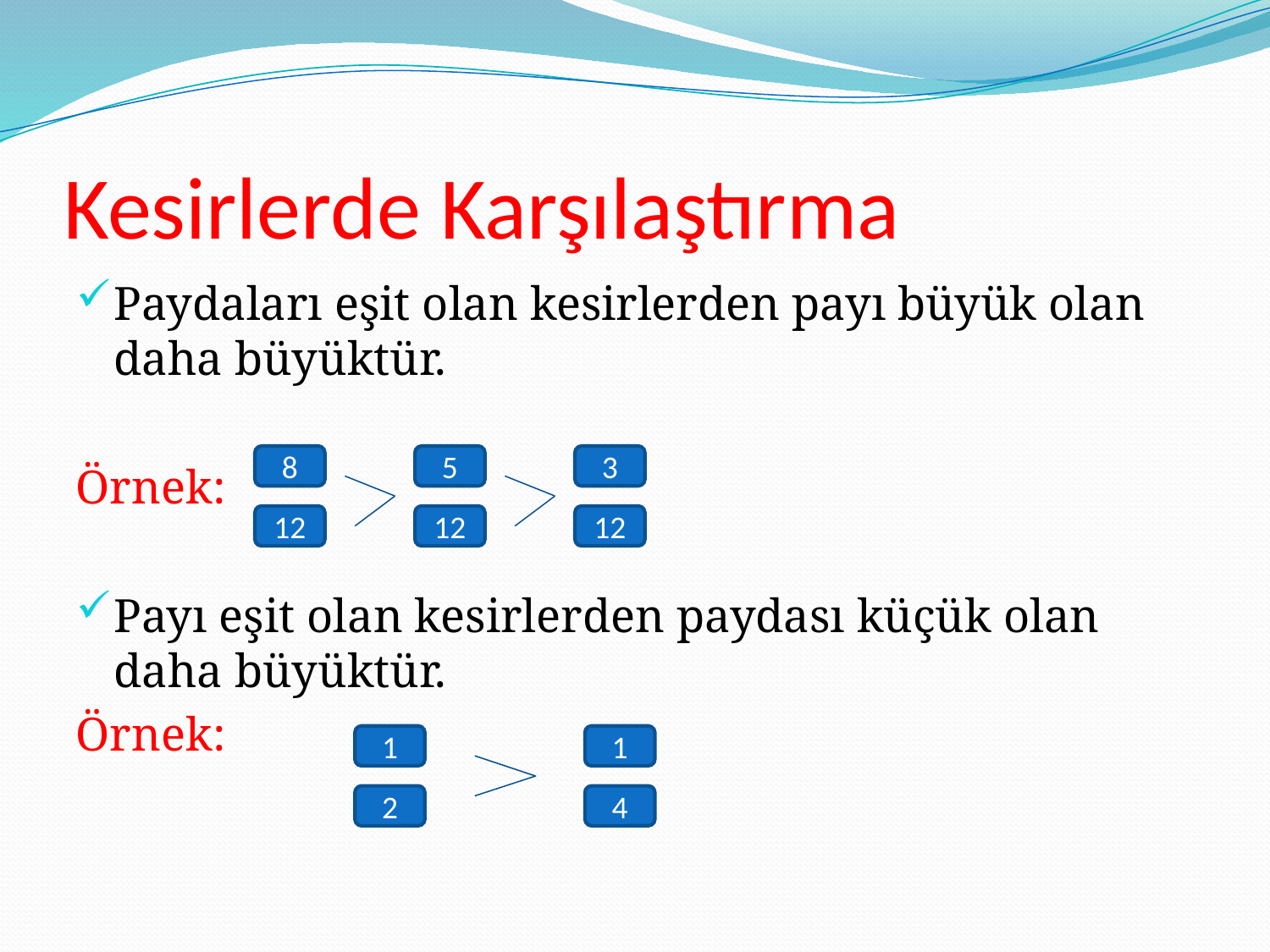

# Kesirlerde Karşılaştırma
Paydaları eşit olan kesirlerden payı büyük olan daha büyüktür.

Örnek:

Payı eşit olan kesirlerden paydası küçük olan daha büyüktür.
Örnek:

8
5
3
12
12
12
1
1
2
4